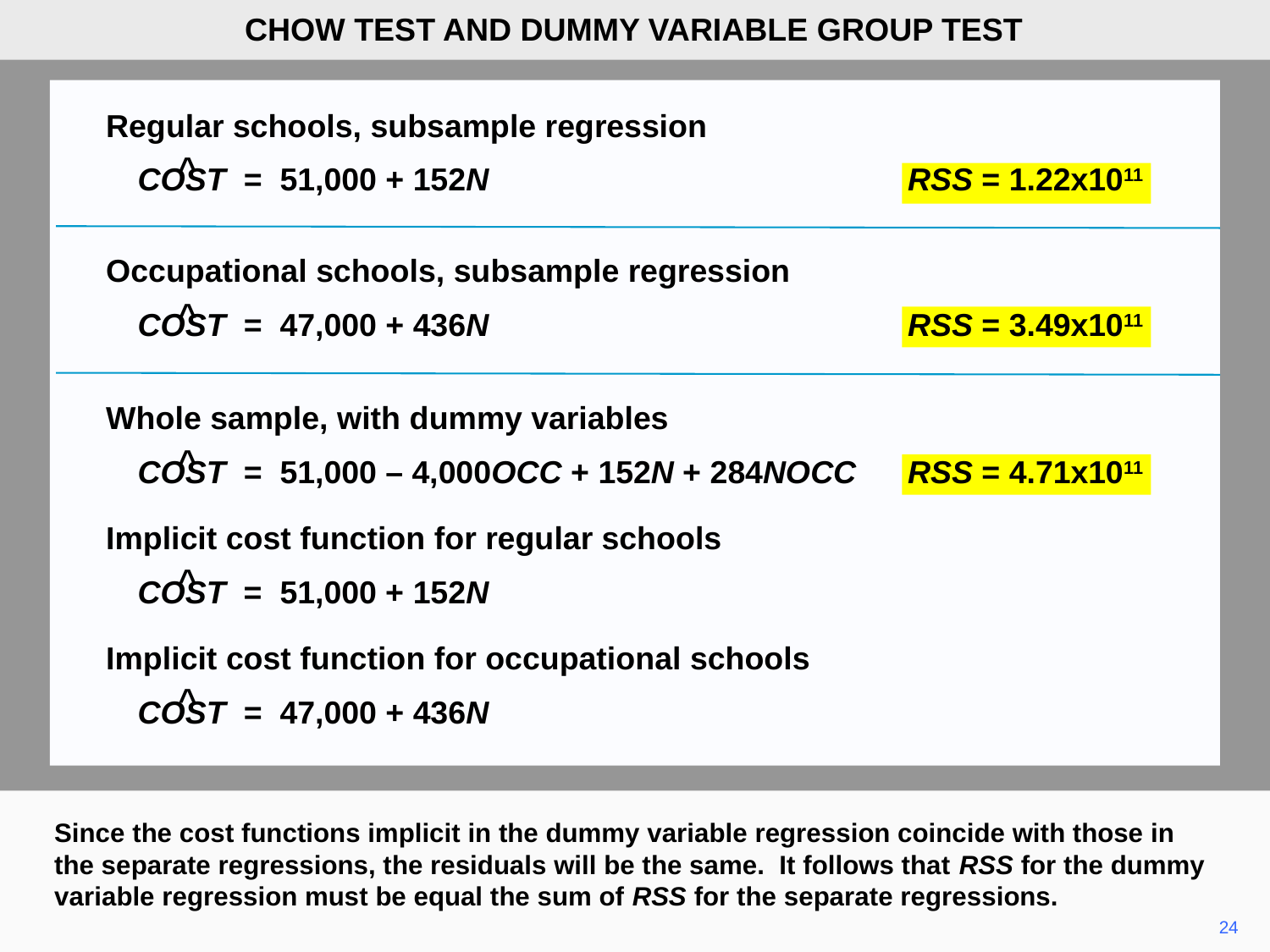

CHOW TEST AND DUMMY VARIABLE GROUP TEST

	Regular schools, subsample regression
		COST  =  51,000 + 152N	RSS = 1.22x1011
^

	Occupational schools, subsample regression
		COST  =  47,000 + 436N	RSS = 3.49x1011
^

	Whole sample, with dummy variables
		COST  =  51,000 – 4,000OCC + 152N + 284NOCC	RSS = 4.71x1011

^

	Implicit cost function for regular schools
		COST  =  51,000 + 152N
^
	Implicit cost function for occupational schools
		COST  =  47,000 + 436N
^

Since the cost functions implicit in the dummy variable regression coincide with those in the separate regressions, the residuals will be the same.  It follows that RSS for the dummy variable regression must be equal the sum of RSS for the separate regressions.
24